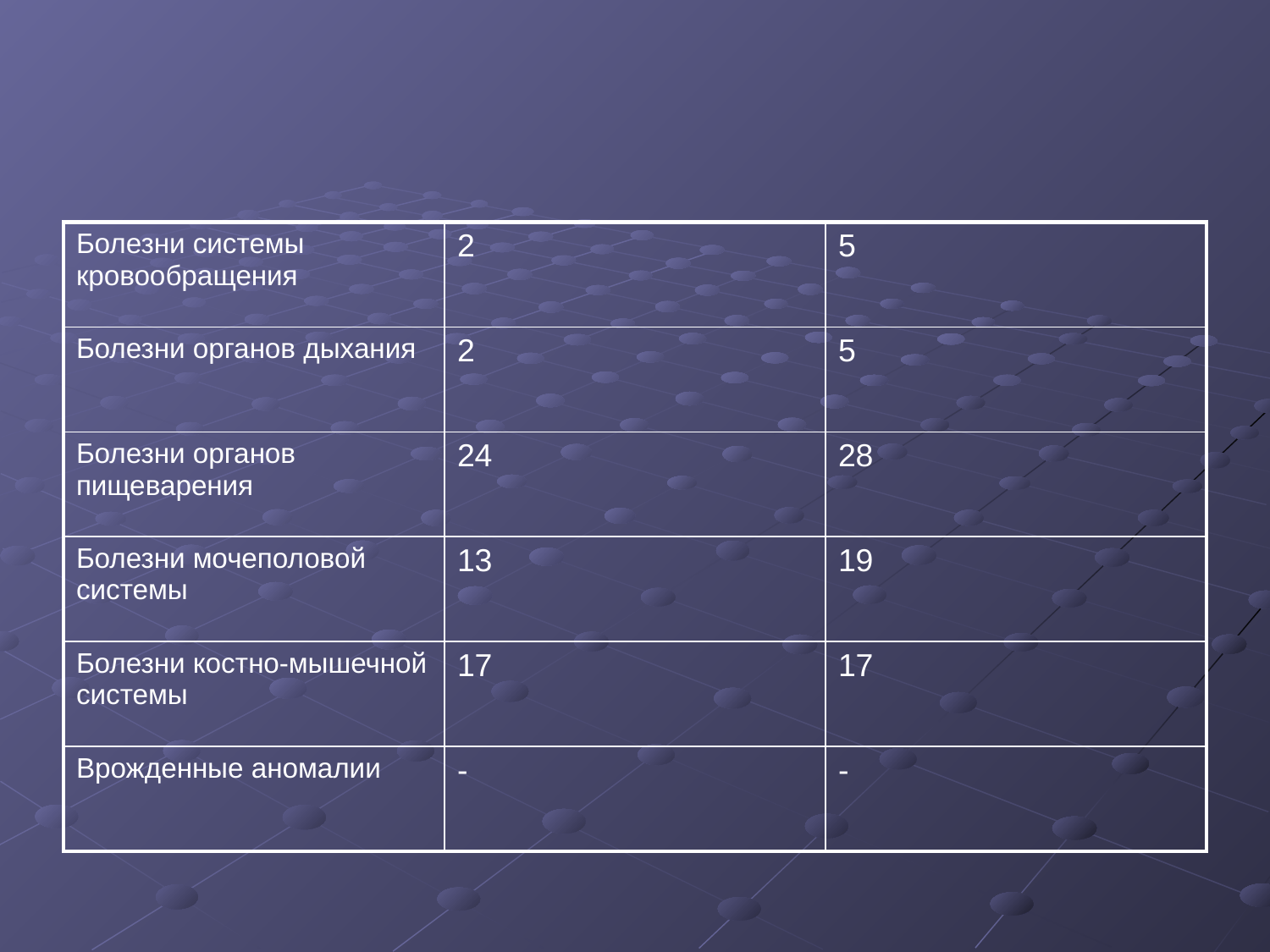

#
| Болезни системы кровообращения | 2 | 5 |
| --- | --- | --- |
| Болезни органов дыхания | 2 | 5 |
| Болезни органов пищеварения | 24 | 28 |
| Болезни мочеполовой системы | 13 | 19 |
| Болезни костно-мышечной системы | 17 | 17 |
| Врожденные аномалии | - | - |